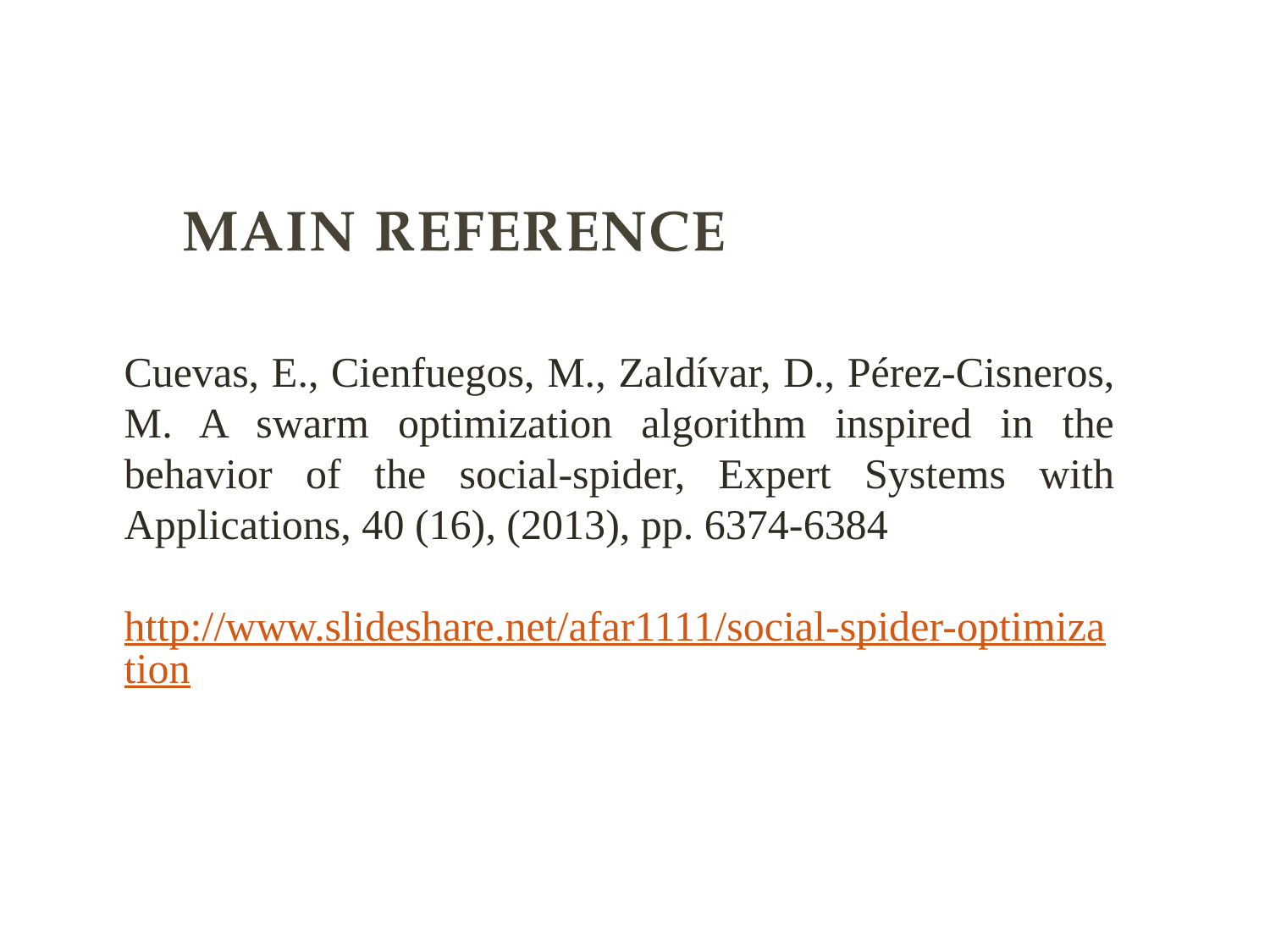

# Main Reference
Cuevas, E., Cienfuegos, M., Zaldívar, D., Pérez-Cisneros, M. A swarm optimization algorithm inspired in the behavior of the social-spider, Expert Systems with Applications, 40 (16), (2013), pp. 6374-6384

http://www.slideshare.net/afar1111/social-spider-optimization